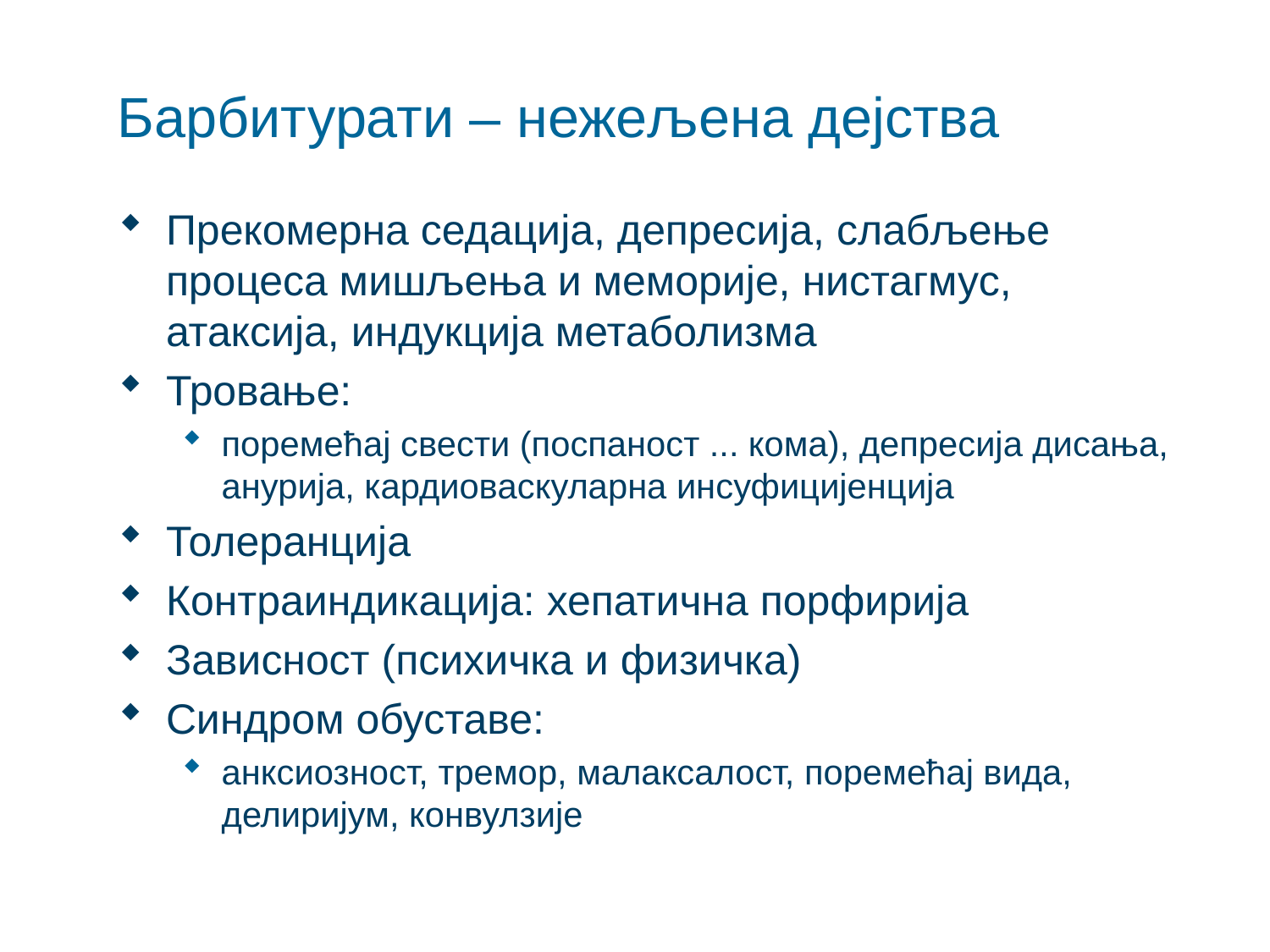

# Барбитурати – нежељена дејства
Прекомерна седација, депресија, слабљење процеса мишљења и меморије, нистагмус, атаксија, индукција метаболизма
Тровање:
поремећај свести (поспаност ... кома), депресија дисања, анурија, кардиоваскуларна инсуфицијенција
Толеранција
Контраиндикација: хепатична порфирија
Зависност (психичка и физичка)
Синдром обуставе:
анксиозност, тремор, малаксалост, поремећај вида, делиријум, конвулзије